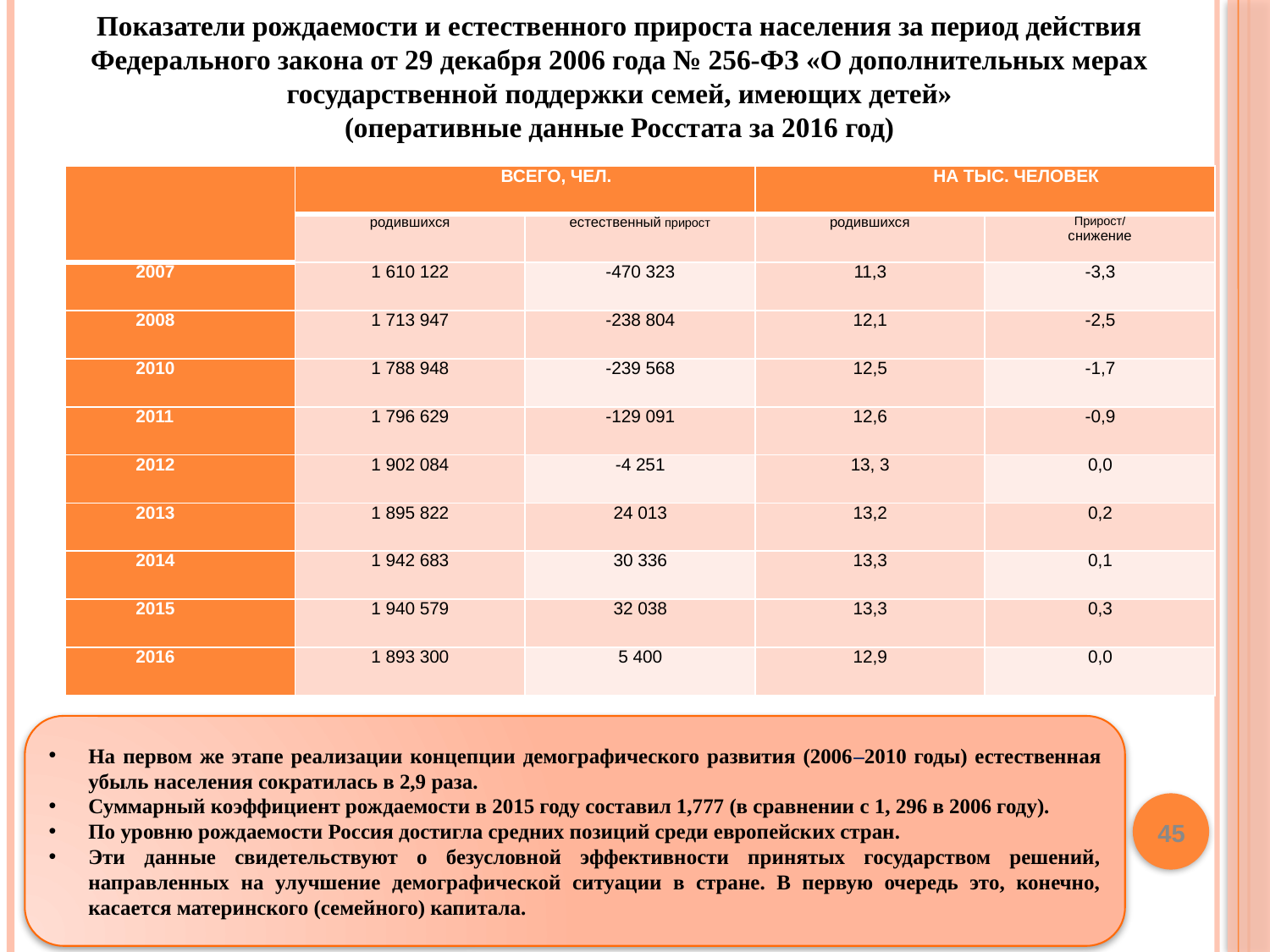

Показатели рождаемости и естественного прироста населения за период действия Федерального закона от 29 декабря 2006 года № 256-ФЗ «О дополнительных мерах государственной поддержки семей, имеющих детей»
(оперативные данные Росстата за 2016 год)

|  | ВСЕГО, ЧЕЛ. |  | НА ТЫС. ЧЕЛОВЕК |  |
| --- | --- | --- | --- | --- |
|  | родившихся | естественный прирост | родившихся | Прирост/ снижение |
| 2007 | 1 610 122 | -470 323 | 11,3 | -3,3 |
| 2008 | 1 713 947 | -238 804 | 12,1 | -2,5 |
| 2010 | 1 788 948 | -239 568 | 12,5 | -1,7 |
| 2011 | 1 796 629 | -129 091 | 12,6 | -0,9 |
| 2012 | 1 902 084 | -4 251 | 13, 3 | 0,0 |
| 2013 | 1 895 822 | 24 013 | 13,2 | 0,2 |
| 2014 | 1 942 683 | 30 336 | 13,3 | 0,1 |
| 2015 | 1 940 579 | 32 038 | 13,3 | 0,3 |
| 2016 | 1 893 300 | 5 400 | 12,9 | 0,0 |
На первом же этапе реализации концепции демографического развития (2006–2010 годы) естественная убыль населения сократилась в 2,9 раза.
Суммарный коэффициент рождаемости в 2015 году составил 1,777 (в сравнении с 1, 296 в 2006 году).
По уровню рождаемости Россия достигла средних позиций среди европейских стран.
Эти данные свидетельствуют о безусловной эффективности принятых государством решений, направленных на улучшение демографической ситуации в стране. В первую очередь это, конечно, касается материнского (семейного) капитала.
45